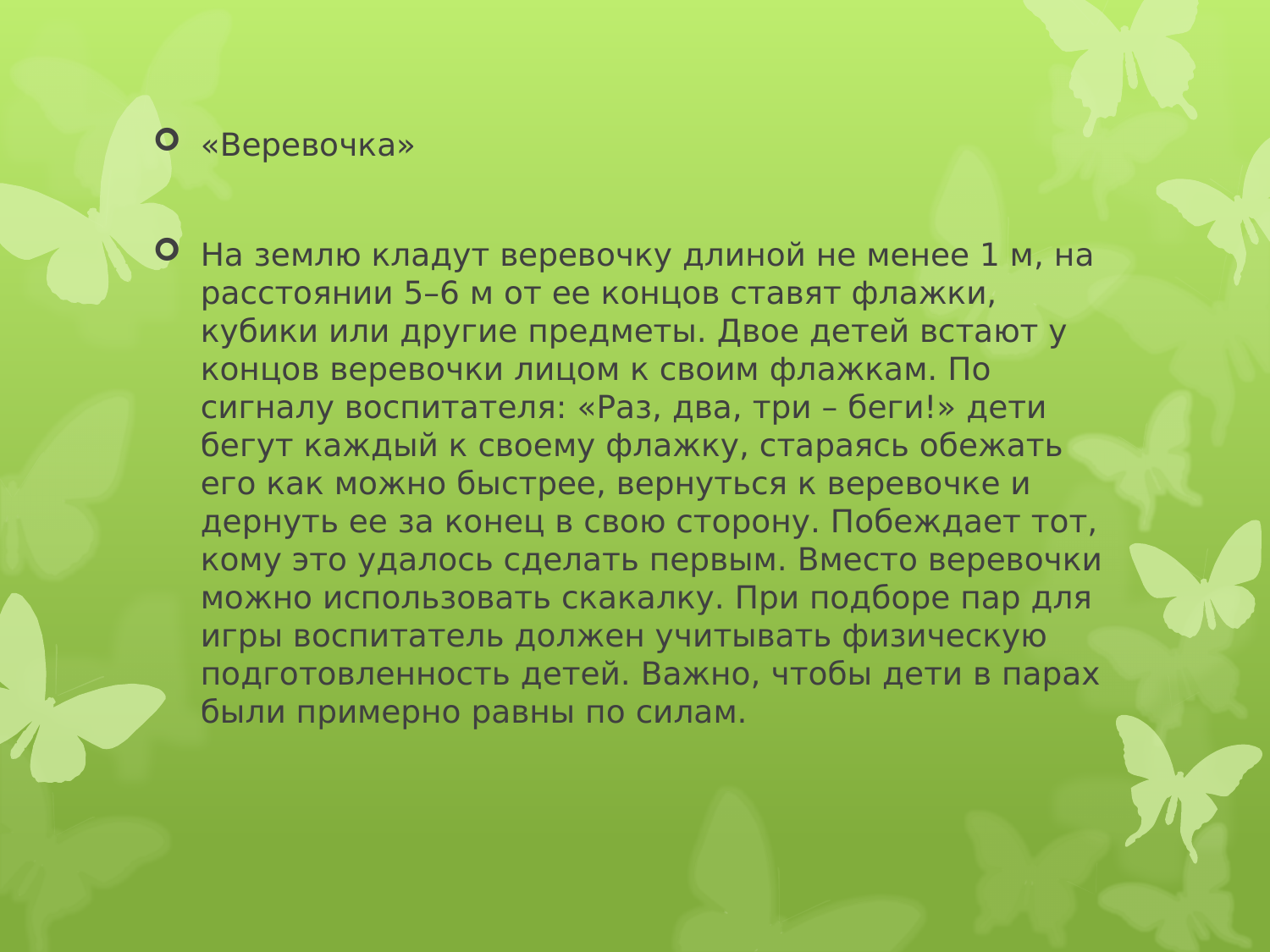

«Веревочка»

На землю кладут веревочку длиной не менее 1 м, на расстоянии 5–6 м от ее концов ставят флажки, кубики или другие предметы. Двое детей встают у концов веревочки лицом к своим флажкам. По сигналу воспитателя: «Раз, два, три – беги!» дети бегут каждый к своему флажку, стараясь обежать его как можно быстрее, вернуться к веревочке и дернуть ее за конец в свою сторону. Побеждает тот, кому это удалось сделать первым. Вместо веревочки можно использовать скакалку. При подборе пар для игры воспитатель должен учитывать физическую подготовленность детей. Важно, чтобы дети в парах были примерно равны по силам.